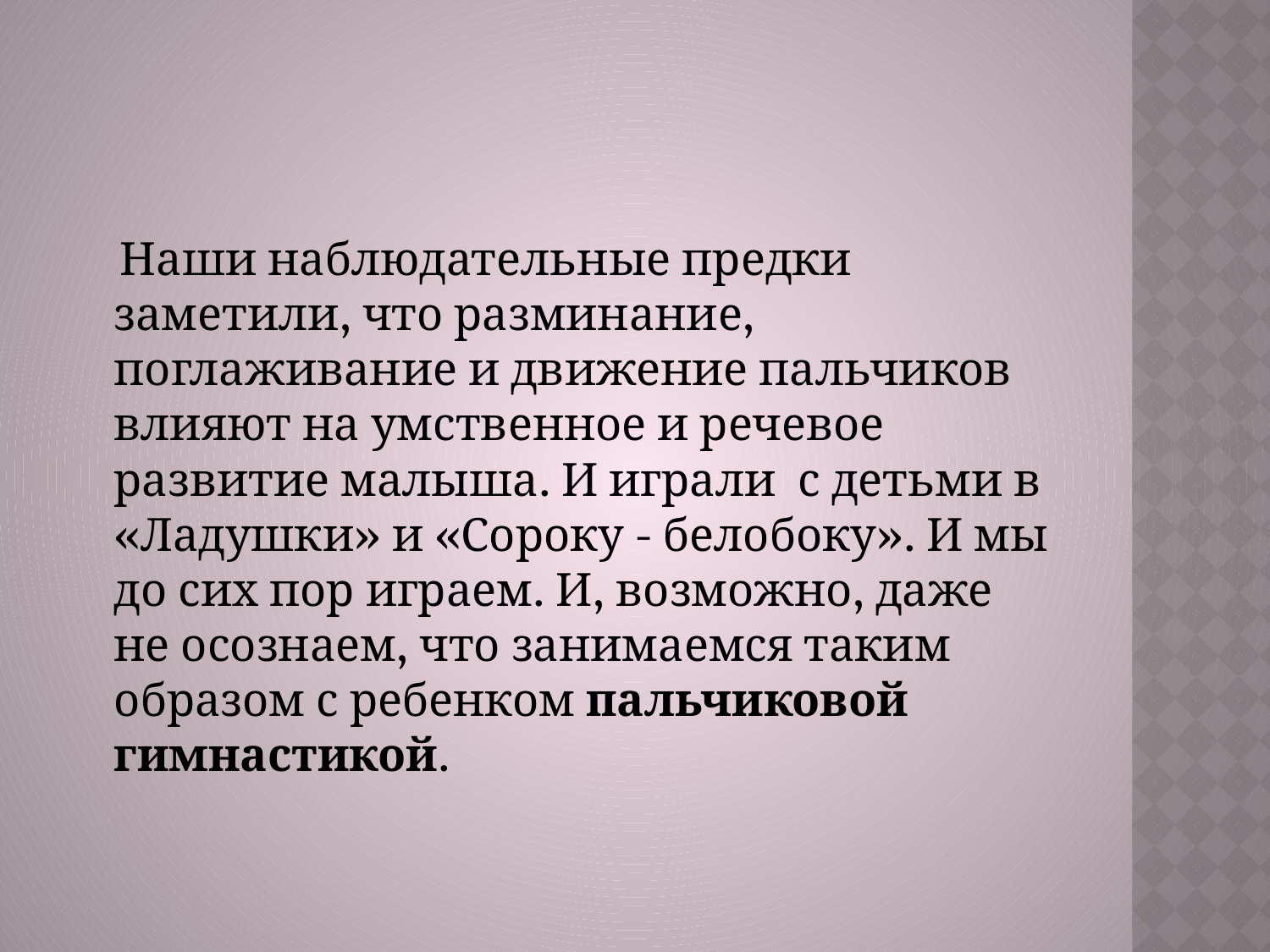

#
    Наши наблюдательные предки заметили, что разминание, поглаживание и движение пальчиков влияют на умственное и речевое развитие малыша. И играли  с детьми в «Ладушки» и «Сороку - белобоку». И мы до сих пор играем. И, возможно, даже не осознаем, что занимаемся таким образом с ребенком пальчиковой гимнастикой.